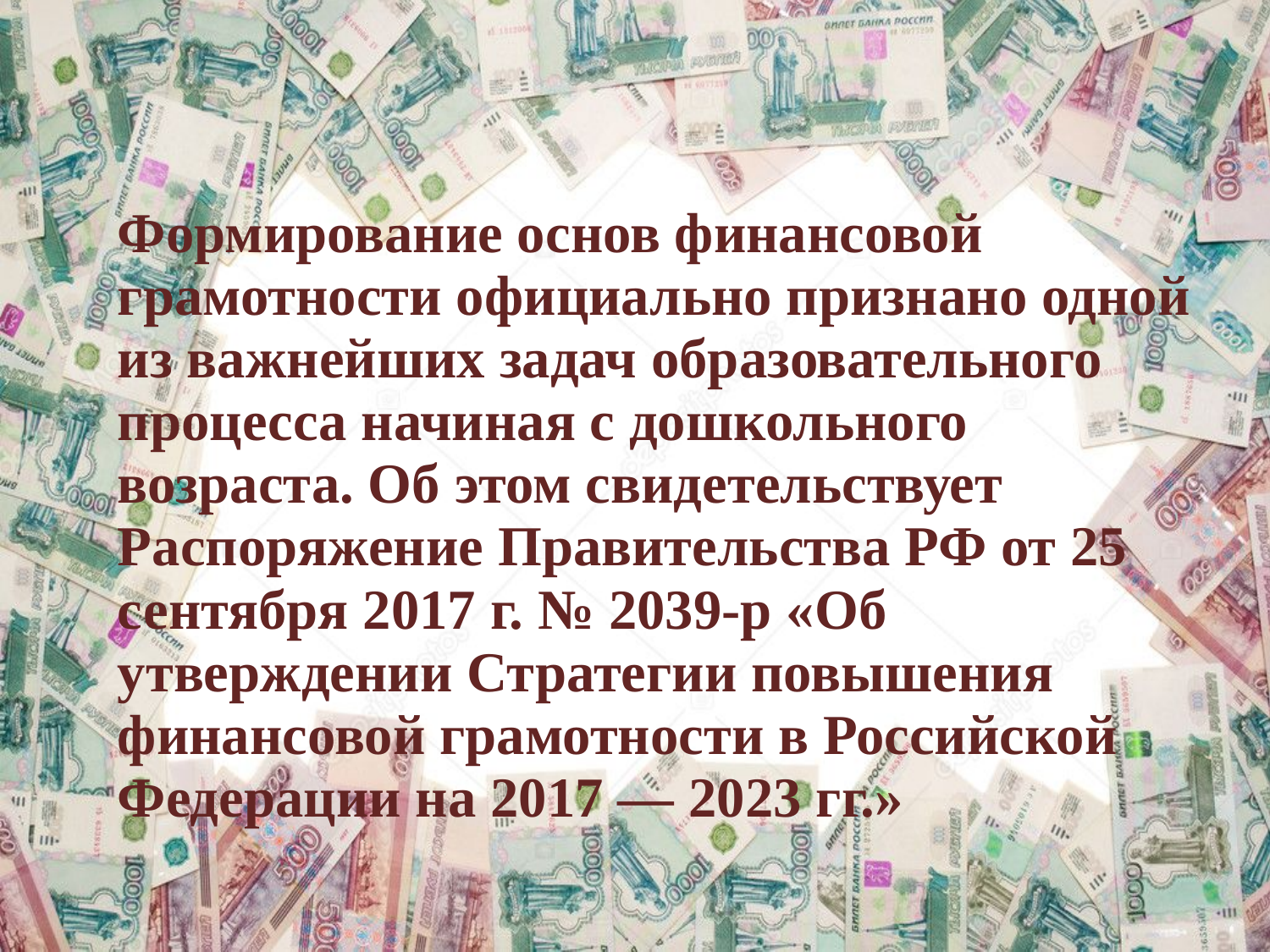

#
Формирование основ финансовой грамотности официально признано одной из важнейших задач образовательного процесса начиная с дошкольного возраста. Об этом свидетельствует Распоряжение Правительства РФ от 25 сентября 2017 г. № 2039-р «Об утверждении Стратегии повышения финансовой грамотности в Российской Федерации на 2017 — 2023 гг.»